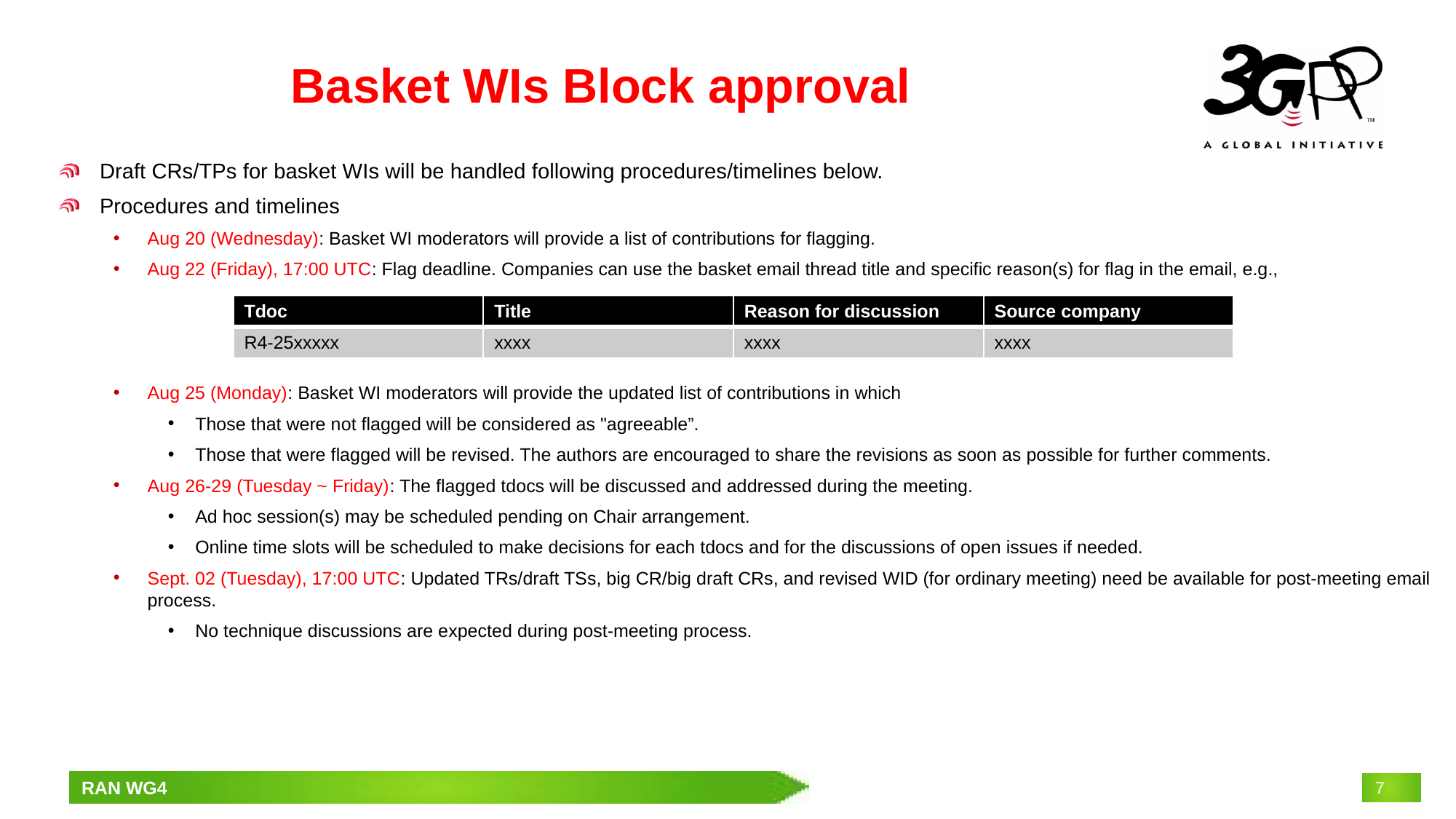

# Basket WIs Block approval
Draft CRs/TPs for basket WIs will be handled following procedures/timelines below.
Procedures and timelines
Aug 20 (Wednesday): Basket WI moderators will provide a list of contributions for flagging.
Aug 22 (Friday), 17:00 UTC: Flag deadline. Companies can use the basket email thread title and specific reason(s) for flag in the email, e.g.,

Aug 25 (Monday): Basket WI moderators will provide the updated list of contributions in which
Those that were not flagged will be considered as "agreeable”.
Those that were flagged will be revised. The authors are encouraged to share the revisions as soon as possible for further comments.
Aug 26-29 (Tuesday ~ Friday): The flagged tdocs will be discussed and addressed during the meeting.
Ad hoc session(s) may be scheduled pending on Chair arrangement.
Online time slots will be scheduled to make decisions for each tdocs and for the discussions of open issues if needed.
Sept. 02 (Tuesday), 17:00 UTC: Updated TRs/draft TSs, big CR/big draft CRs, and revised WID (for ordinary meeting) need be available for post-meeting email process.
No technique discussions are expected during post-meeting process.
| Tdoc | Title | Reason for discussion | Source company |
| --- | --- | --- | --- |
| R4-25xxxxx | xxxx | xxxx | xxxx |